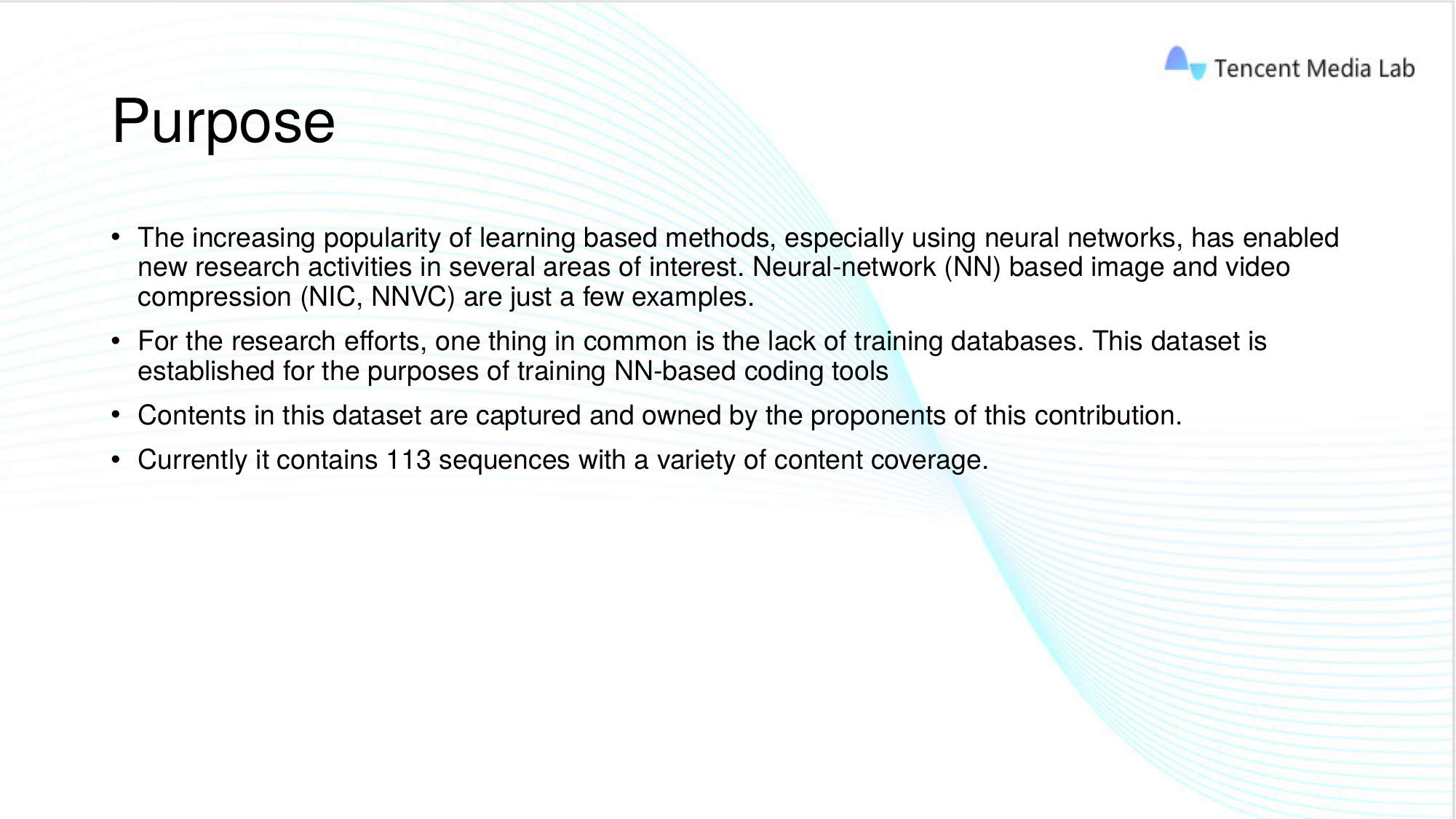

# Purpose
The increasing popularity of learning based methods, especially using neural networks, has enabled new research activities in several areas of interest. Neural-network (NN) based image and video compression (NIC, NNVC) are just a few examples.
For the research efforts, one thing in common is the lack of training databases. This dataset is established for the purposes of training NN-based coding tools
Contents in this dataset are captured and owned by the proponents of this contribution.
Currently it contains 113 sequences with a variety of content coverage.